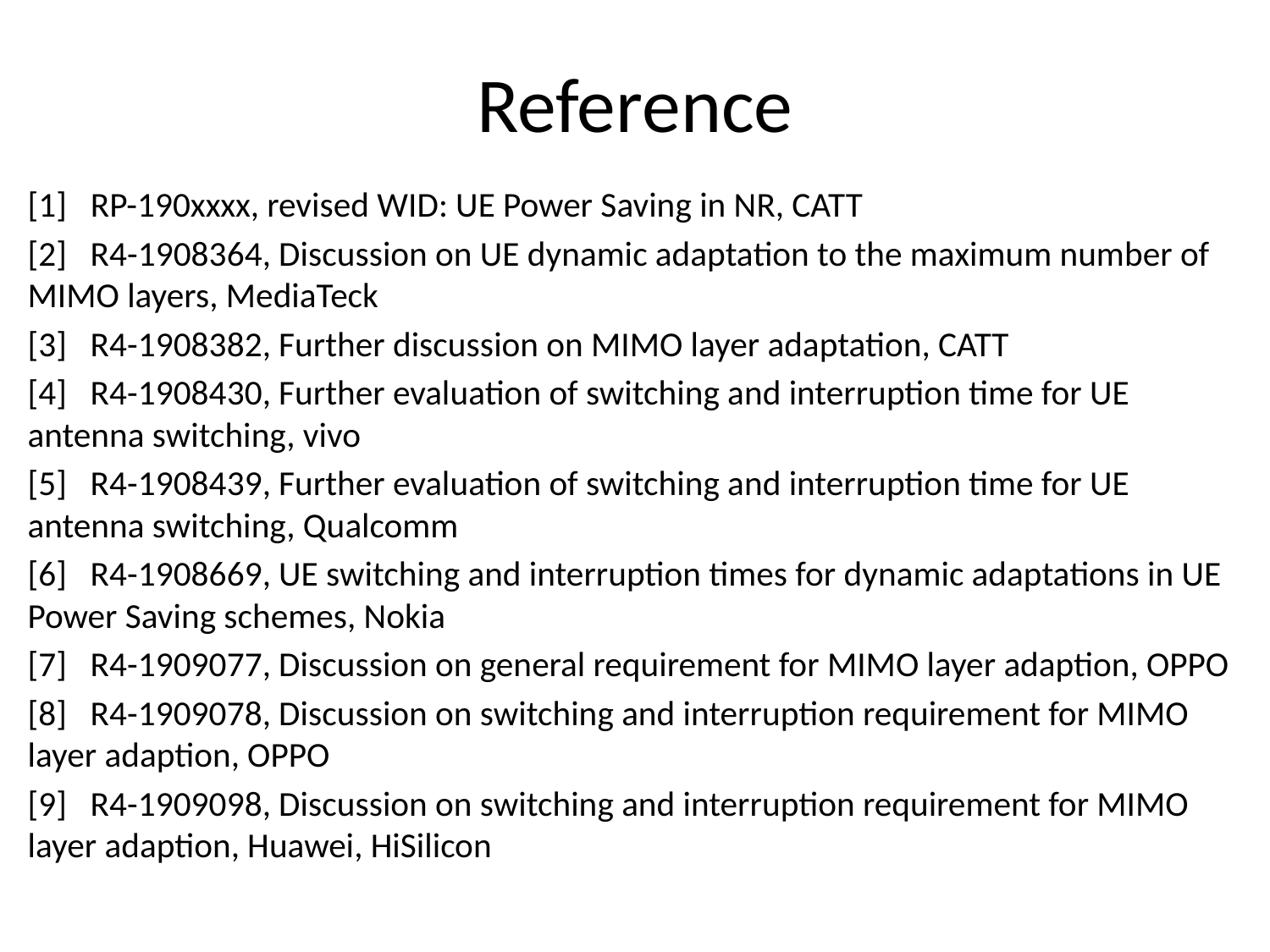

# Reference
[1]   RP-190xxxx, revised WID: UE Power Saving in NR, CATT
[2]   R4-1908364, Discussion on UE dynamic adaptation to the maximum number of MIMO layers, MediaTeck
[3]   R4-1908382, Further discussion on MIMO layer adaptation, CATT
[4]   R4-1908430, Further evaluation of switching and interruption time for UE antenna switching, vivo
[5]   R4-1908439, Further evaluation of switching and interruption time for UE antenna switching, Qualcomm
[6]   R4-1908669, UE switching and interruption times for dynamic adaptations in UE Power Saving schemes, Nokia
[7]   R4-1909077, Discussion on general requirement for MIMO layer adaption, OPPO
[8]   R4-1909078, Discussion on switching and interruption requirement for MIMO layer adaption, OPPO
[9]   R4-1909098, Discussion on switching and interruption requirement for MIMO layer adaption, Huawei, HiSilicon